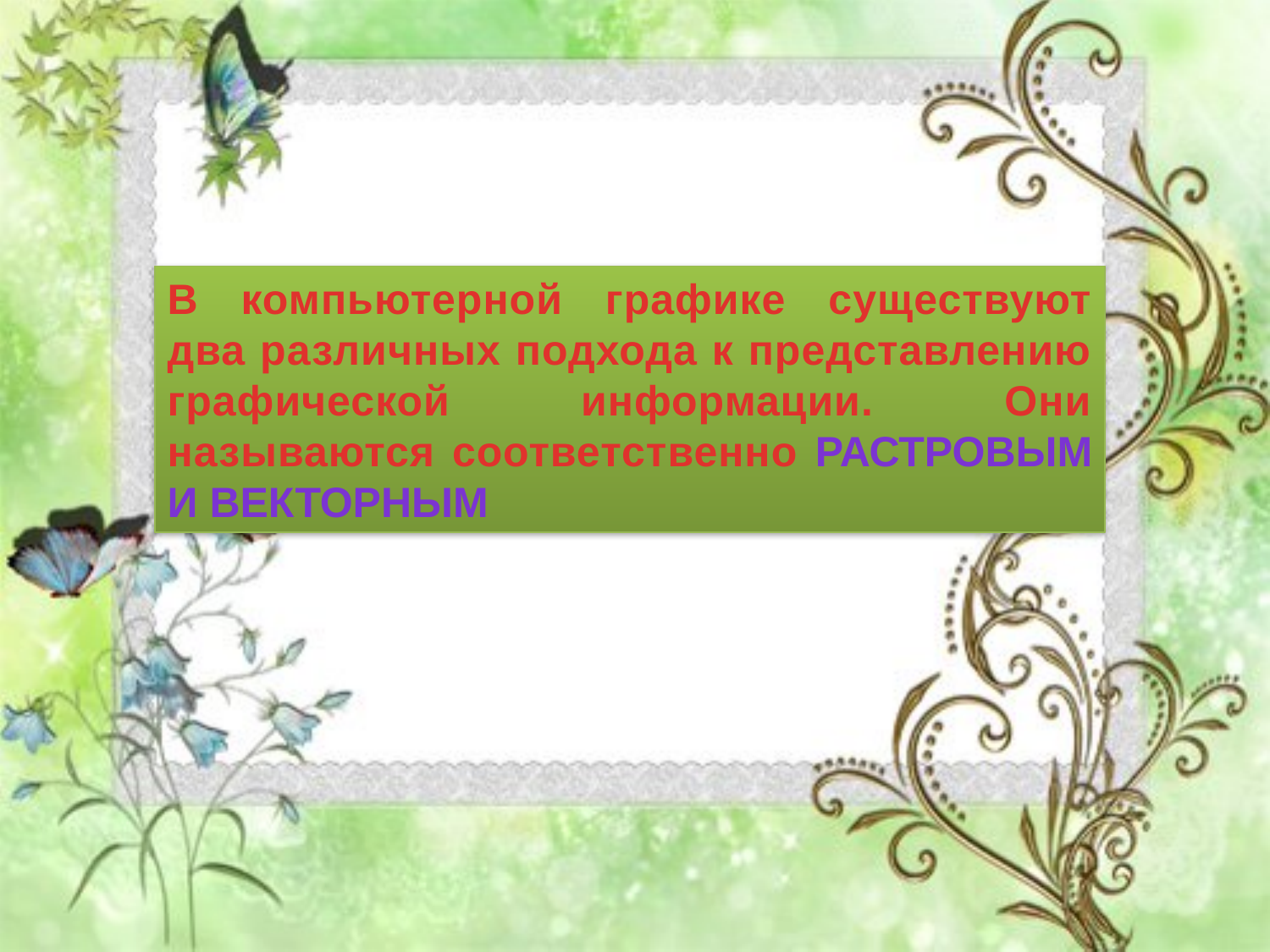

В компьютерной графике существуют два различных подхода к представлению графической информации. Они называются соответственно растровым и векторным